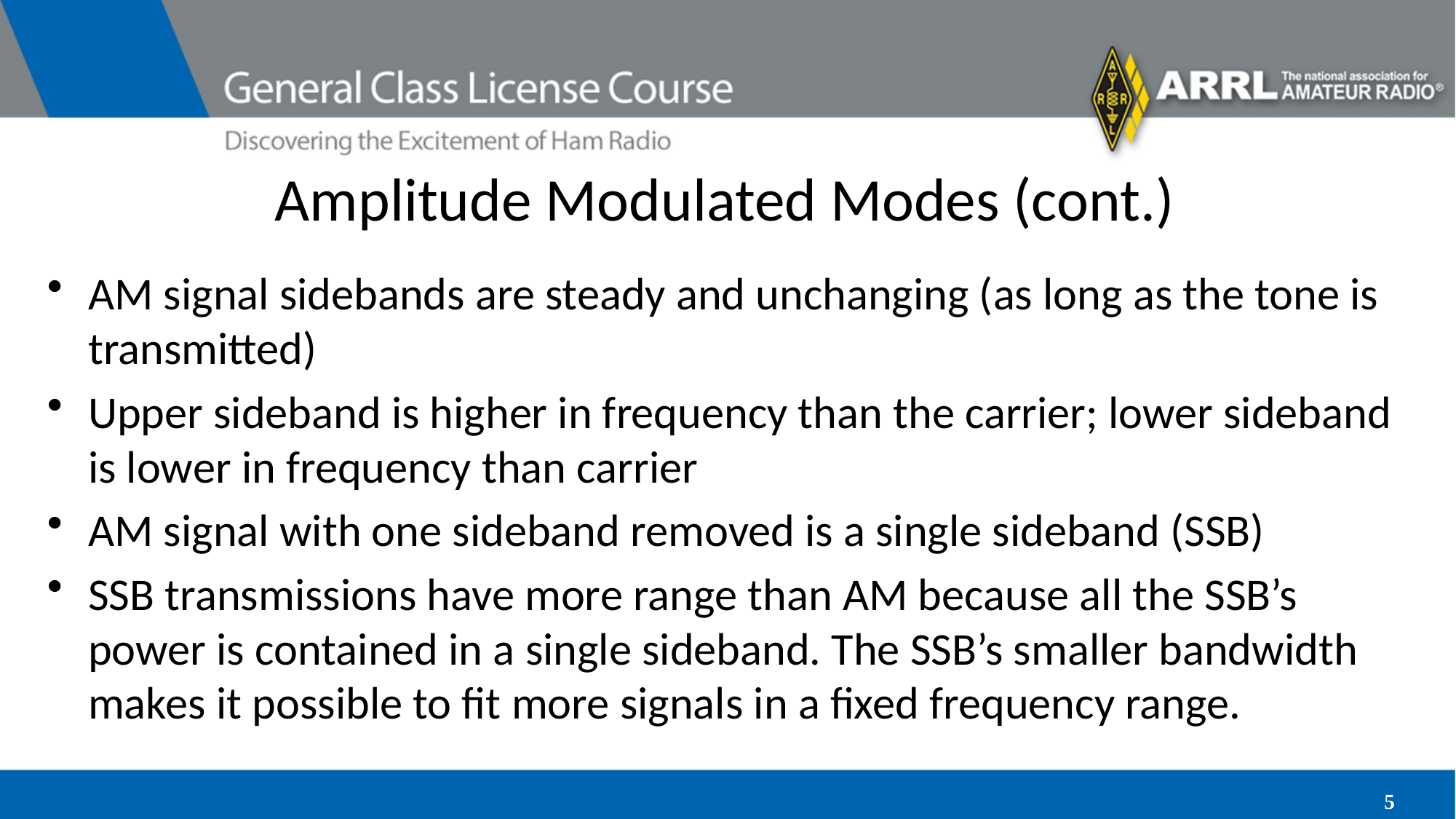

# Amplitude Modulated Modes (cont.)
AM signal sidebands are steady and unchanging (as long as the tone is transmitted)
Upper sideband is higher in frequency than the carrier; lower sideband is lower in frequency than carrier
AM signal with one sideband removed is a single sideband (SSB)
SSB transmissions have more range than AM because all the SSB’s power is contained in a single sideband. The SSB’s smaller bandwidth makes it possible to fit more signals in a fixed frequency range.